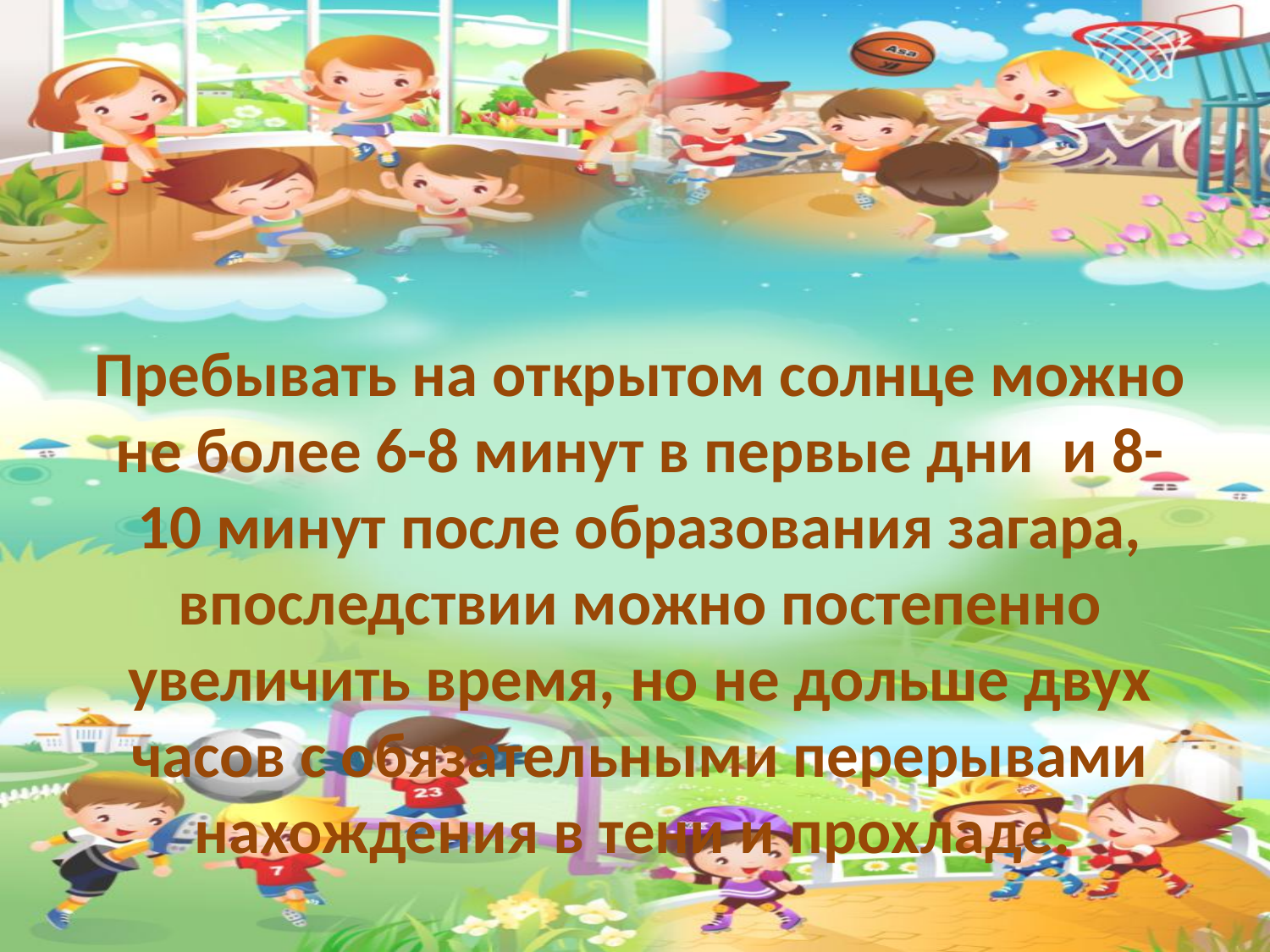

Пребывать на открытом солнце можно не более 6-8 минут в первые дни  и 8-10 минут после образования загара, впоследствии можно постепенно увеличить время, но не дольше двух часов с обязательными перерывами нахождения в тени и прохладе.